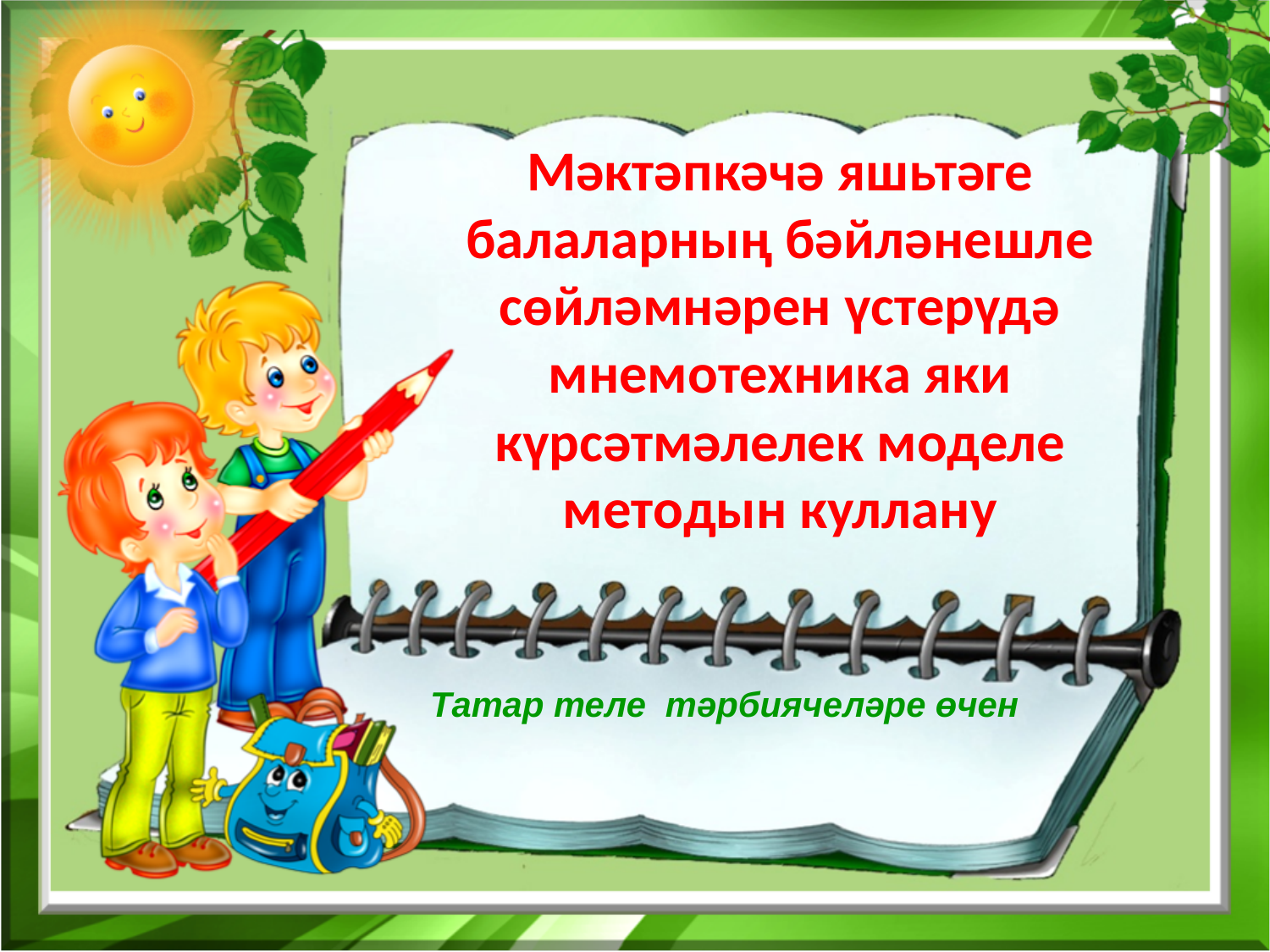

# Мәктәпкәчә яшьтәге балаларның бәйләнешле сөйләмнәрен үстерүдә мнемотехника яки күрсәтмәлелек моделе методын куллану
Татар теле  тәрбиячеләре өчен